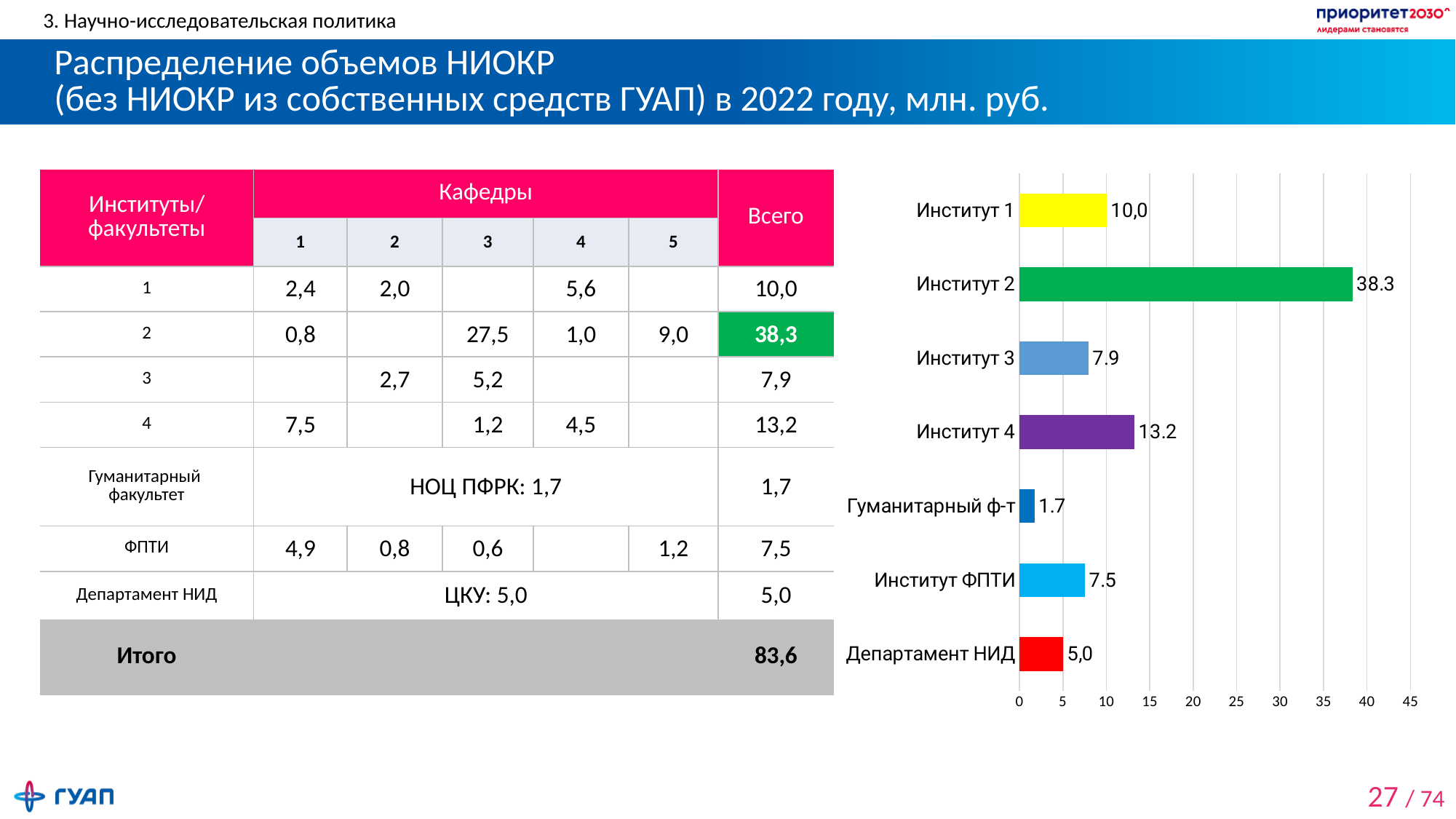

3. Научно-исследовательская политика
# Распределение объемов НИОКР (без НИОКР из собственных средств ГУАП) в 2022 году, млн. руб.

### Chart

| Category |  |
|---|---|
| Департамент НИД | 5.0 |
| Институт ФПТИ | 7.5 |
| Гуманитарный ф-т | 1.7 |
| Институт 4 | 13.2 |
| Институт 3 | 7.9 |
| Институт 2 | 38.3 |
| Институт 1 | 10.0 |
| Институты/ факультеты | Кафедры |  |  |  |  | Всего |
| --- | --- | --- | --- | --- | --- | --- |
|  | 1 | 2 | 3 | 4 | 5 |  |
| 1 | 2,4 | 2,0 |  | 5,6 |  | 10,0 |
| 2 | 0,8 |  | 27,5 | 1,0 | 9,0 | 38,3 |
| 3 |  | 2,7 | 5,2 |  |  | 7,9 |
| 4 | 7,5 |  | 1,2 | 4,5 |  | 13,2 |
| Гуманитарный факультет | НОЦ ПФРК: 1,7 |  |  |  |  | 1,7 |
| ФПТИ | 4,9 | 0,8 | 0,6 |  | 1,2 | 7,5 |
| Департамент НИД | ЦКУ: 5,0 |  |  |  |  | 5,0 |
| Итого |  |  |  |  |  | 83,6 |